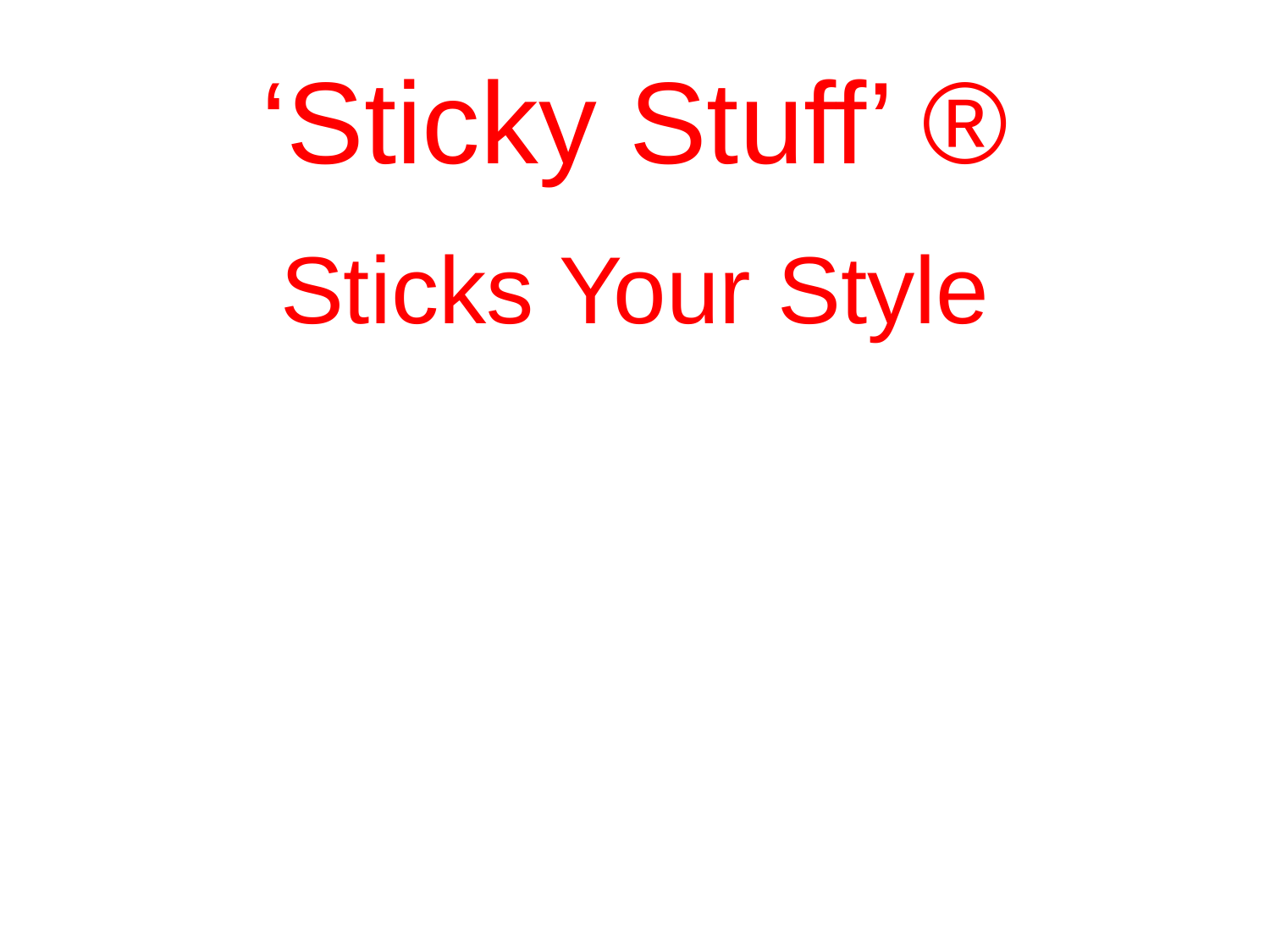

# ‘Sticky Stuff’ ®
Sticks Your Style